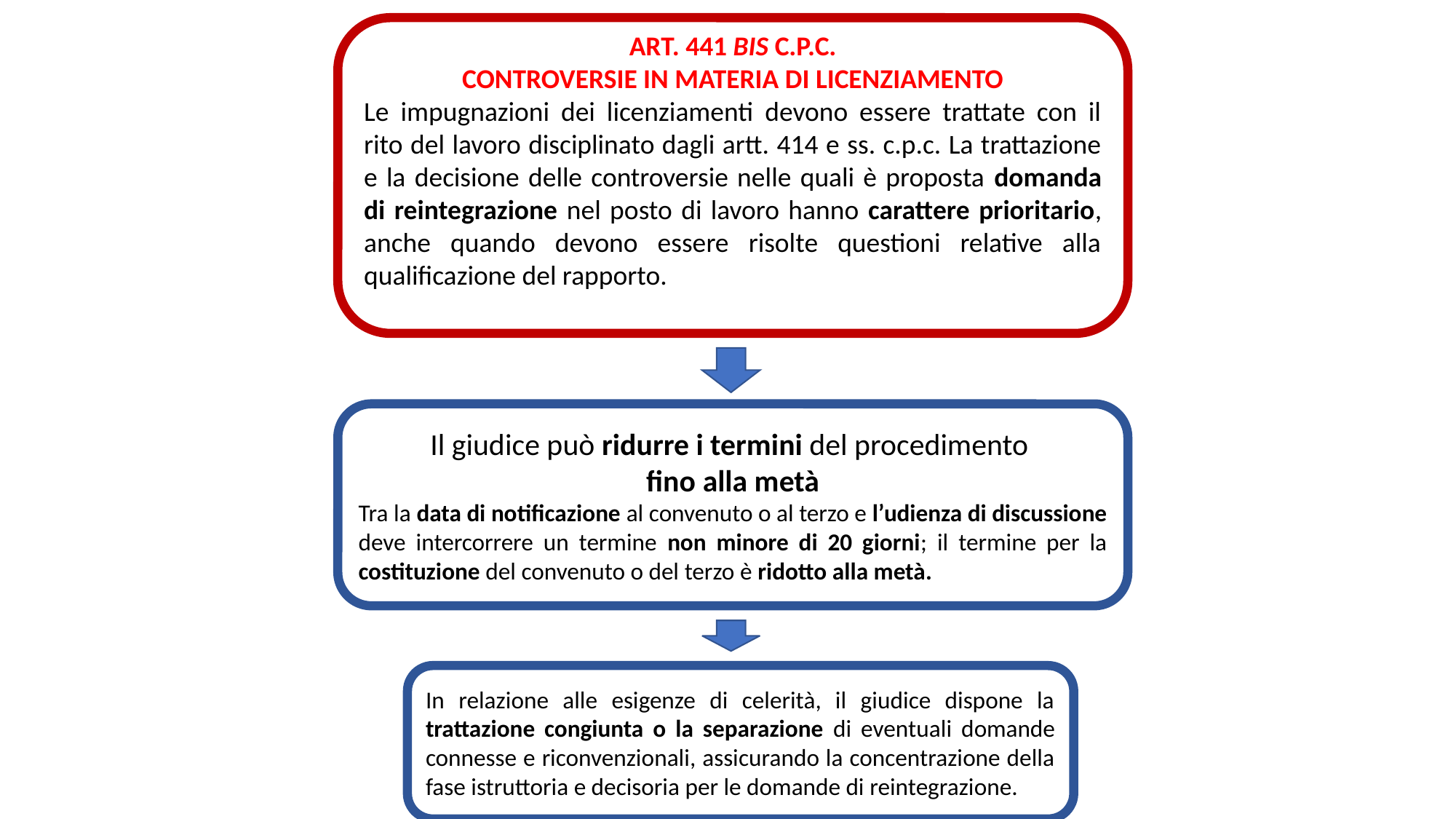

ART. 441 BIS C.P.C.
CONTROVERSIE IN MATERIA DI LICENZIAMENTO
Le impugnazioni dei licenziamenti devono essere trattate con il rito del lavoro disciplinato dagli artt. 414 e ss. c.p.c. La trattazione e la decisione delle controversie nelle quali è proposta domanda di reintegrazione nel posto di lavoro hanno carattere prioritario, anche quando devono essere risolte questioni relative alla qualificazione del rapporto.

Il giudice può ridurre i termini del procedimento
fino alla metà
Tra la data di notificazione al convenuto o al terzo e l’udienza di discussione deve intercorrere un termine non minore di 20 giorni; il termine per la costituzione del convenuto o del terzo è ridotto alla metà.

In relazione alle esigenze di celerità, il giudice dispone la trattazione congiunta o la separazione di eventuali domande connesse e riconvenzionali, assicurando la concentrazione della fase istruttoria e decisoria per le domande di reintegrazione.